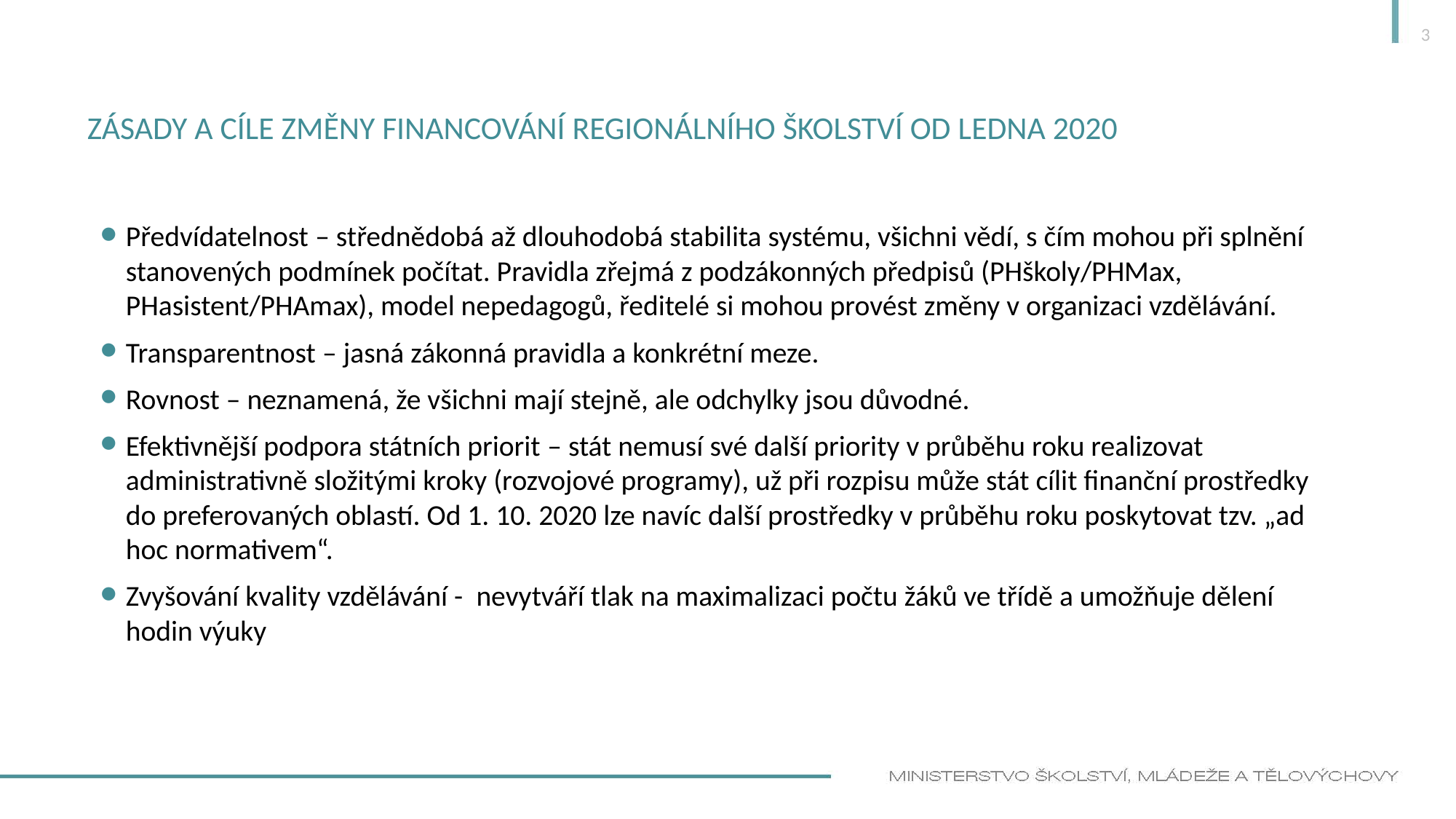

3
# Zásady a cíle změny financování Regionálního školství od ledna 2020
Předvídatelnost – střednědobá až dlouhodobá stabilita systému, všichni vědí, s čím mohou při splnění stanovených podmínek počítat. Pravidla zřejmá z podzákonných předpisů (PHškoly/PHMax, PHasistent/PHAmax), model nepedagogů, ředitelé si mohou provést změny v organizaci vzdělávání.
Transparentnost – jasná zákonná pravidla a konkrétní meze.
Rovnost – neznamená, že všichni mají stejně, ale odchylky jsou důvodné.
Efektivnější podpora státních priorit – stát nemusí své další priority v průběhu roku realizovat administrativně složitými kroky (rozvojové programy), už při rozpisu může stát cílit finanční prostředky do preferovaných oblastí. Od 1. 10. 2020 lze navíc další prostředky v průběhu roku poskytovat tzv. „ad hoc normativem“.
Zvyšování kvality vzdělávání -  nevytváří tlak na maximalizaci počtu žáků ve třídě a umožňuje dělení hodin výuky